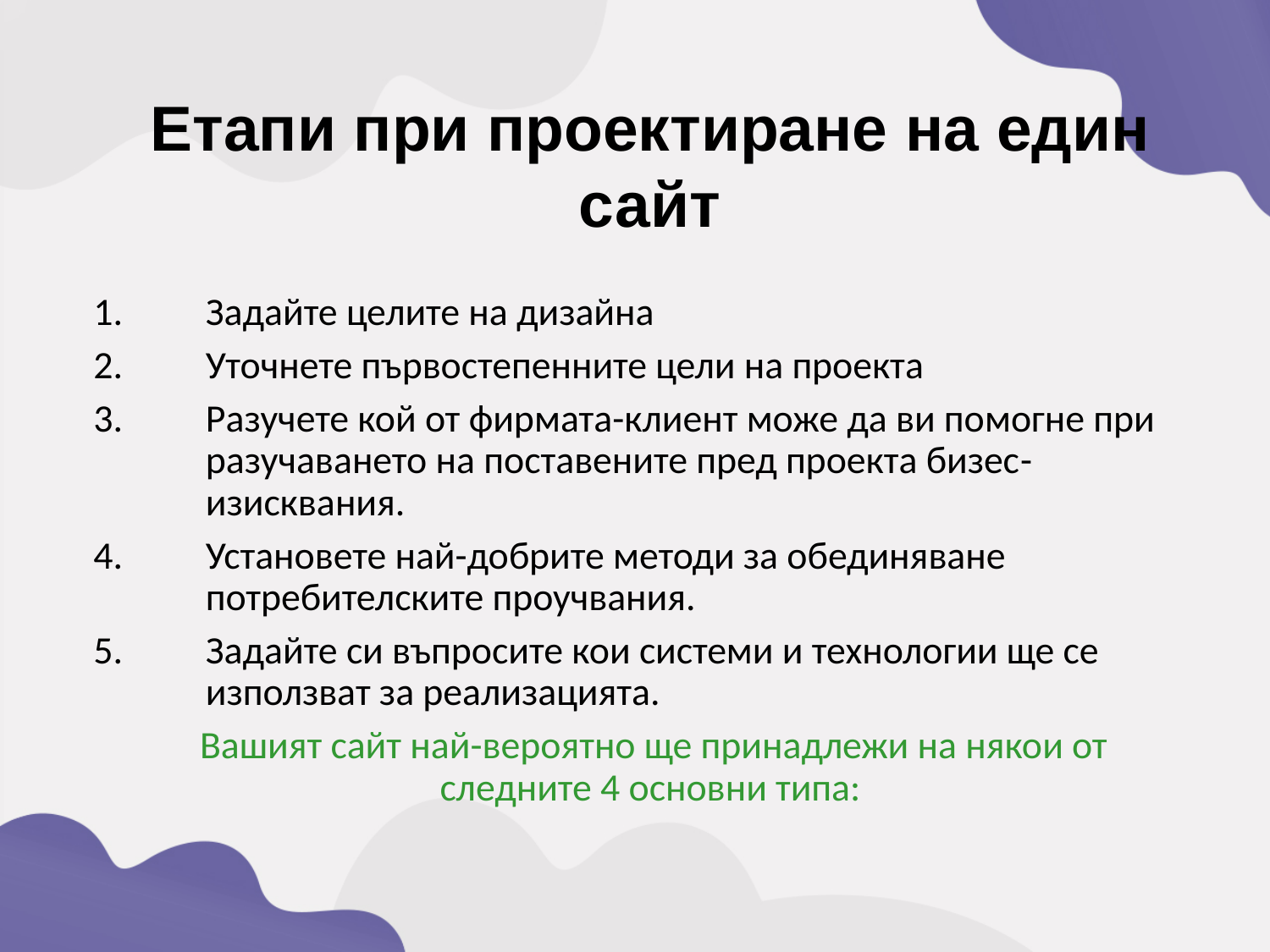

Етапи при проектиране на един сайт

Задайте целите на дизайна
Уточнете първостепенните цели на проекта
Разучете кой от фирмата-клиент може да ви помогне при разучаването на поставените пред проекта бизес-изисквания.
Установете най-добрите методи за обединяване потребителските проучвания.
Задайте си въпросите кои системи и технологии ще се използват за реализацията.
Вашият сайт най-вероятно ще принадлежи на някои от следните 4 основни типа: